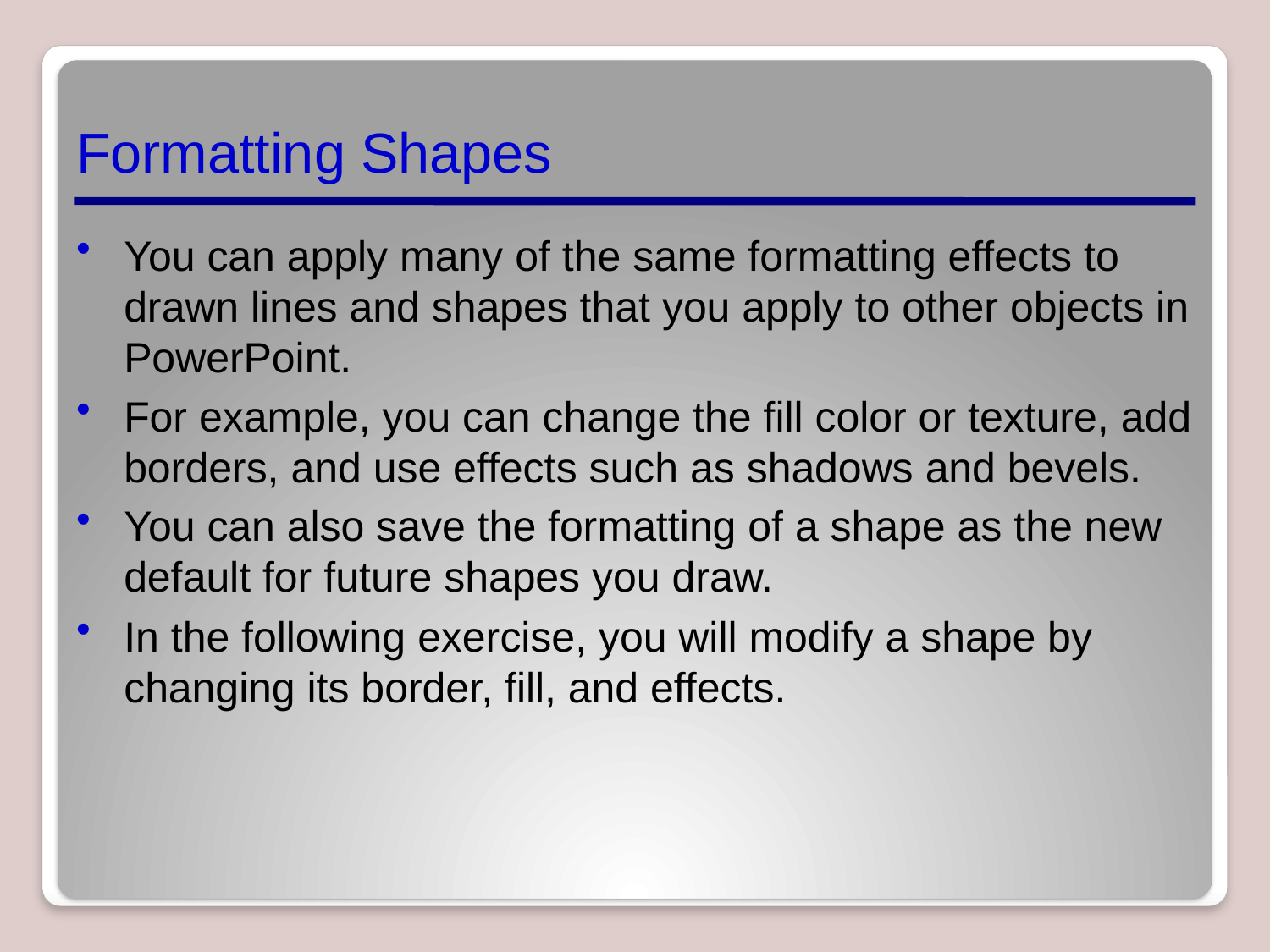

# Formatting Shapes
You can apply many of the same formatting effects to drawn lines and shapes that you apply to other objects in PowerPoint.
For example, you can change the fill color or texture, add borders, and use effects such as shadows and bevels.
You can also save the formatting of a shape as the new default for future shapes you draw.
In the following exercise, you will modify a shape by changing its border, fill, and effects.